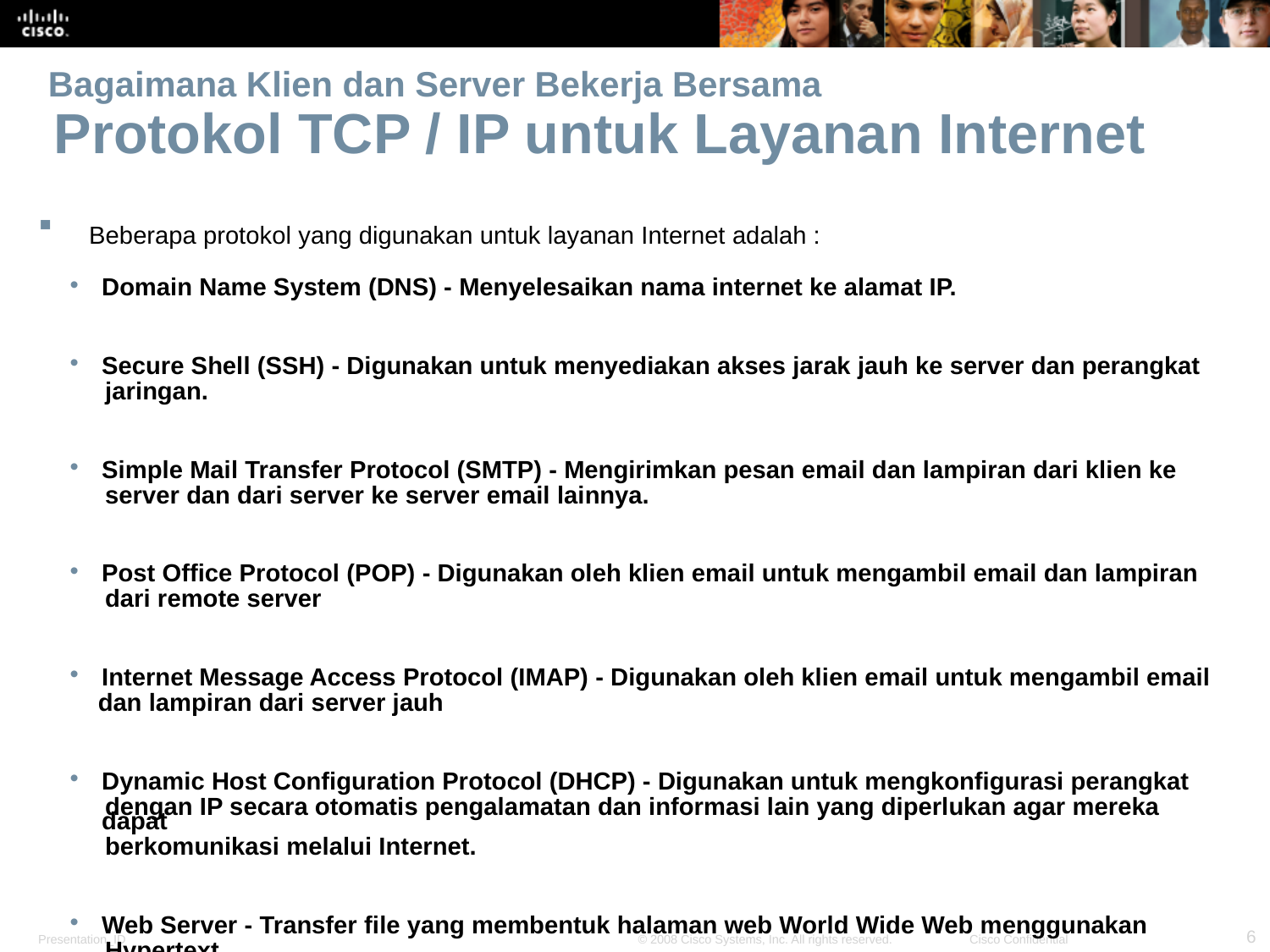

# Bagaimana Klien dan Server Bekerja Bersama Protokol TCP / IP untuk Layanan Internet

  Beberapa protokol yang digunakan untuk layanan Internet adalah :

Domain Name System (DNS) - Menyelesaikan nama internet ke alamat IP.

Secure Shell (SSH) - Digunakan untuk menyediakan akses jarak jauh ke server dan perangkat
     jaringan.

Simple Mail Transfer Protocol (SMTP) - Mengirimkan pesan email dan lampiran dari klien ke
     server dan dari server ke server email lainnya.

Post Office Protocol (POP) - Digunakan oleh klien email untuk mengambil email dan lampiran
     dari remote server

Internet Message Access Protocol (IMAP) - Digunakan oleh klien email untuk mengambil email
    dan lampiran dari server jauh

Dynamic Host Configuration Protocol (DHCP) - Digunakan untuk mengkonfigurasi perangkat
     dengan IP secara otomatis pengalamatan dan informasi lain yang diperlukan agar mereka dapat
     berkomunikasi melalui Internet.

Web Server - Transfer file yang membentuk halaman web World Wide Web menggunakan
     Hypertext

Transfer Protocol (HTTP).
     File Transfer Protocol (FTP) - Digunakan untuk transfer file interaktif antar sistem.